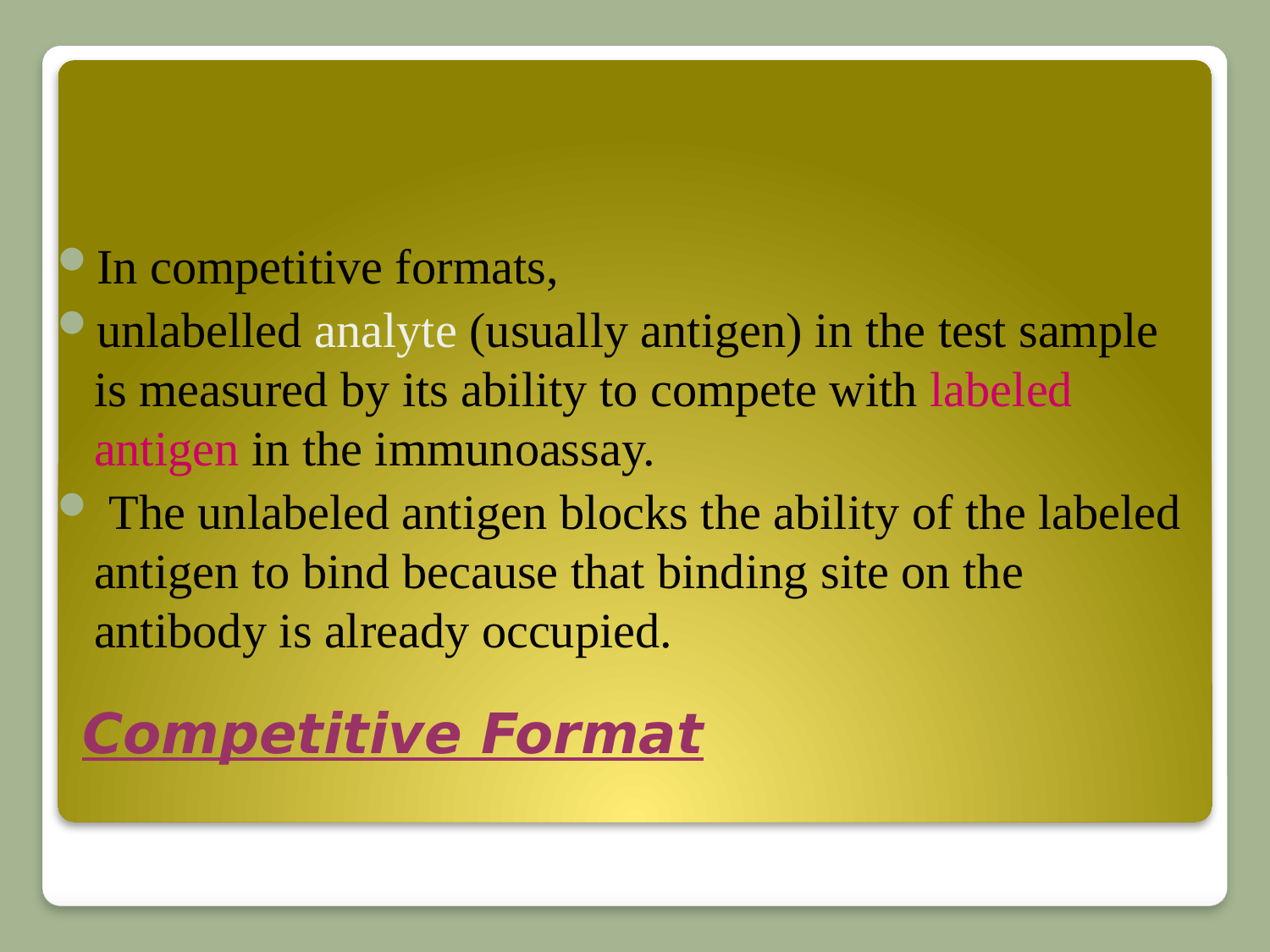

In competitive formats,
unlabelled analyte (usually antigen) in the test sample is measured by its ability to compete with labeled antigen in the immunoassay.
 The unlabeled antigen blocks the ability of the labeled antigen to bind because that binding site on the antibody is already occupied.
# Competitive Format